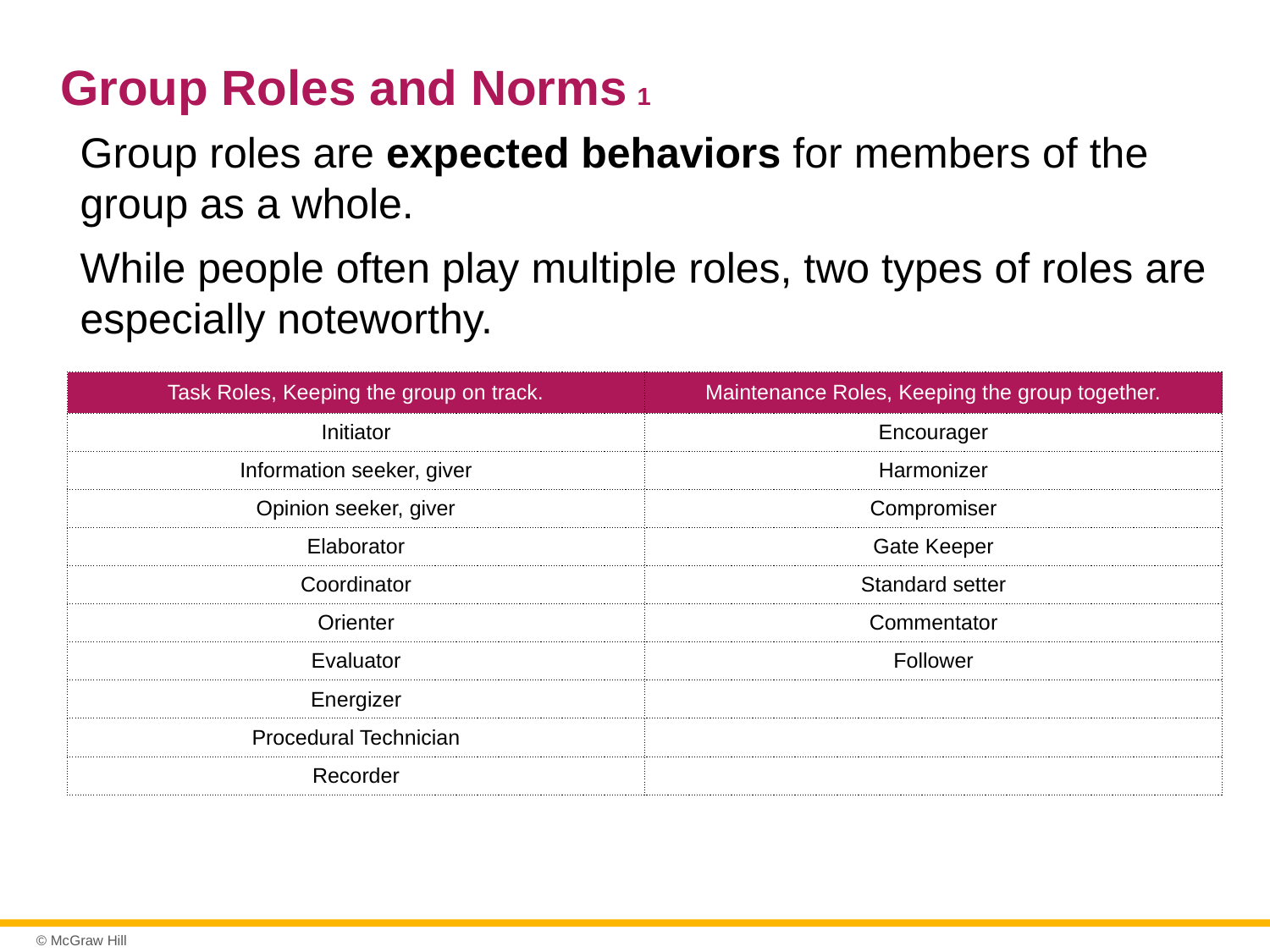

# Group Roles and Norms 1
Group roles are expected behaviors for members of the group as a whole.
While people often play multiple roles, two types of roles are especially noteworthy.
| Task Roles, Keeping the group on track. | Maintenance Roles, Keeping the group together. |
| --- | --- |
| Initiator | Encourager |
| Information seeker, giver | Harmonizer |
| Opinion seeker, giver | Compromiser |
| Elaborator | Gate Keeper |
| Coordinator | Standard setter |
| Orienter | Commentator |
| Evaluator | Follower |
| Energizer |  |
| Procedural Technician |  |
| Recorder |  |